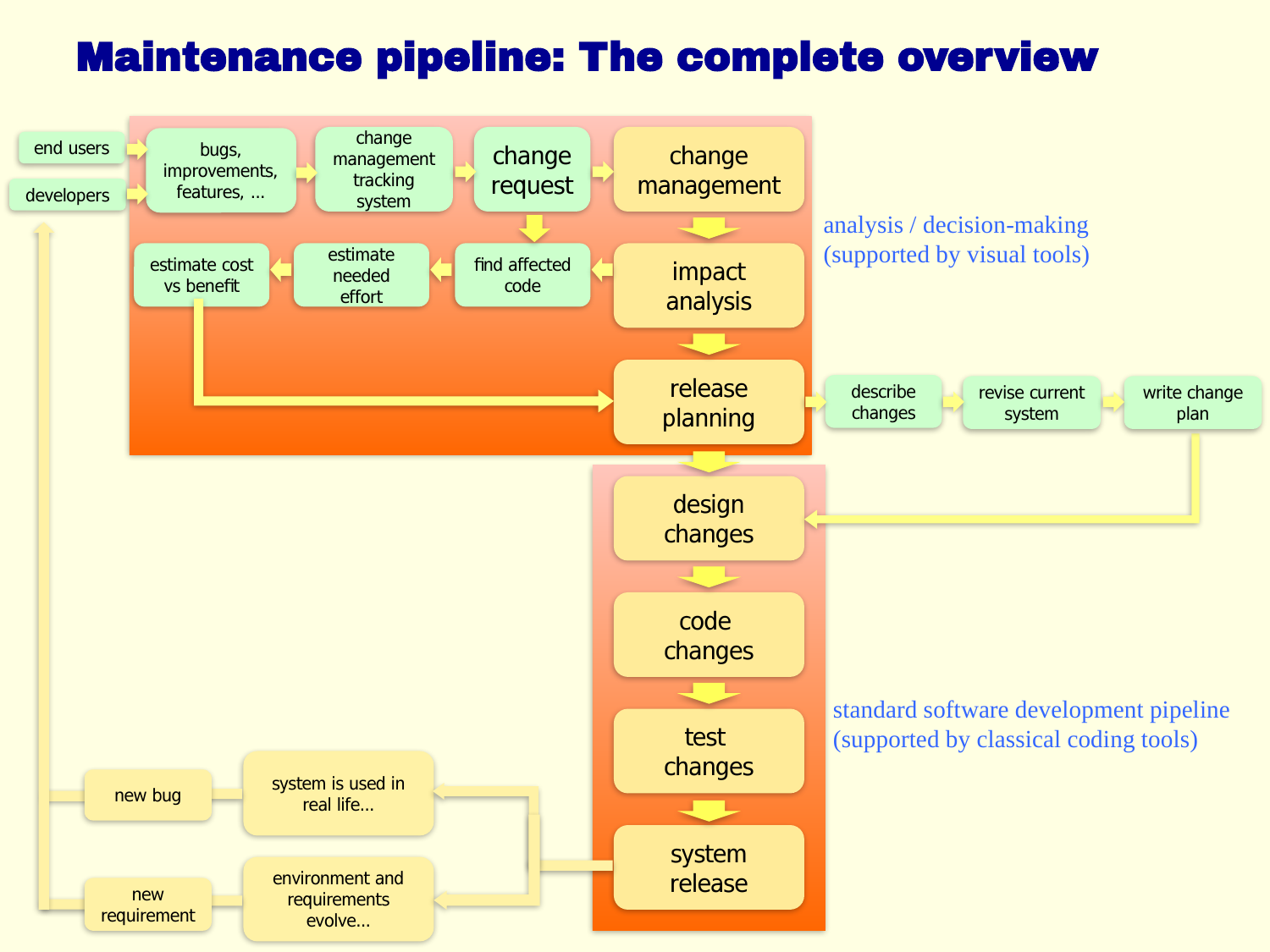

# Maintenance pipeline: The complete overview

change
management
tracking system
change
request
change
management
bugs,
improvements, features, …
end users

developers

analysis / decision-making
(supported by visual tools)

estimate cost vs benefit
estimate needed effort
find affected code
impact analysis

release planning
describe changes
revise current system
write change plan

design changes

code
changes

standard software development pipeline
(supported by classical coding tools)
test
changes
system is used in real life…
new bug

system
release
environment and requirements evolve…

new
requirement